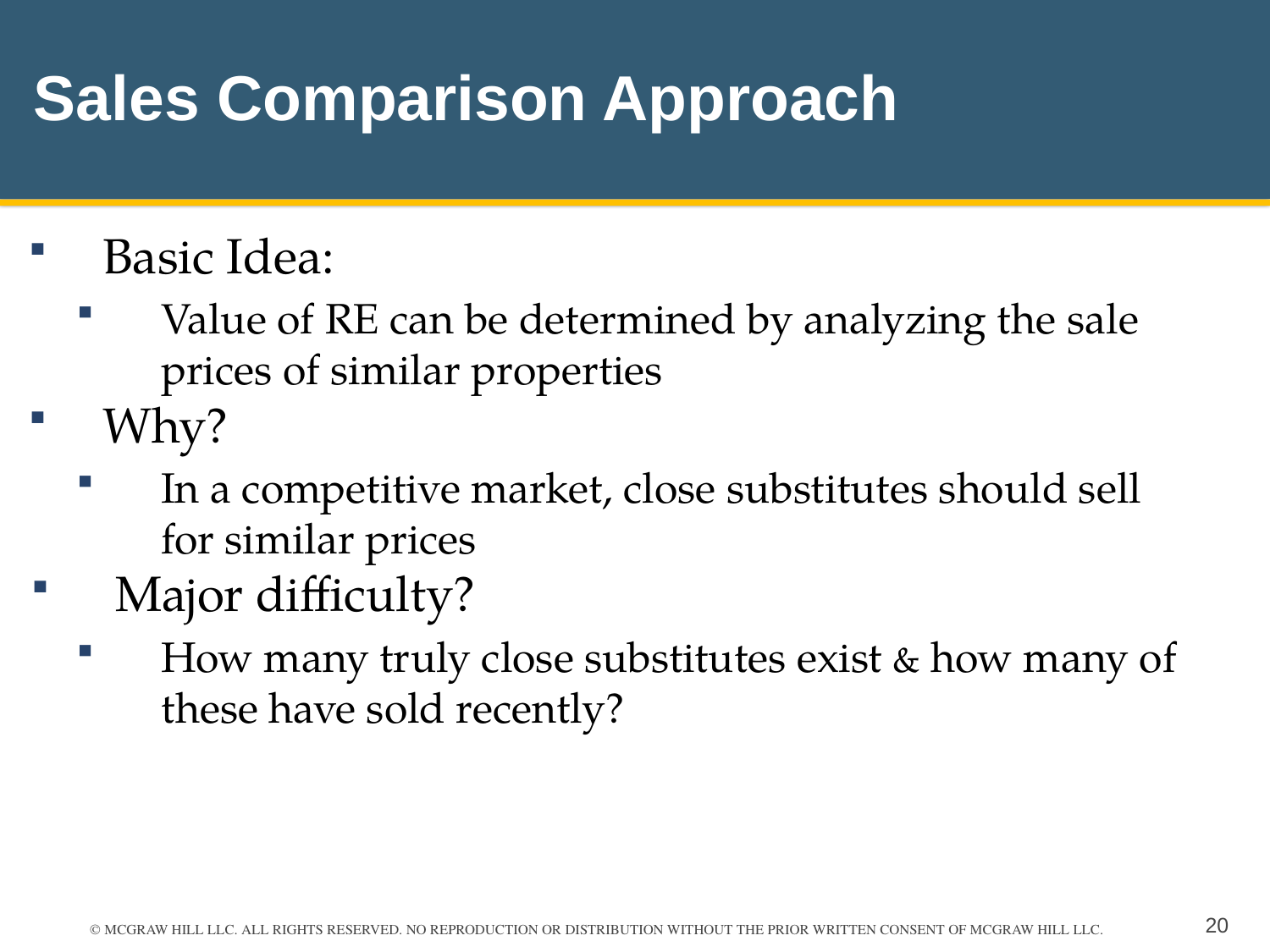

# Sales Comparison Approach
Basic Idea:
Value of RE can be determined by analyzing the sale prices of similar properties
Why?
In a competitive market, close substitutes should sell for similar prices
Major difficulty?
How many truly close substitutes exist & how many of these have sold recently?
© MCGRAW HILL LLC. ALL RIGHTS RESERVED. NO REPRODUCTION OR DISTRIBUTION WITHOUT THE PRIOR WRITTEN CONSENT OF MCGRAW HILL LLC.
20